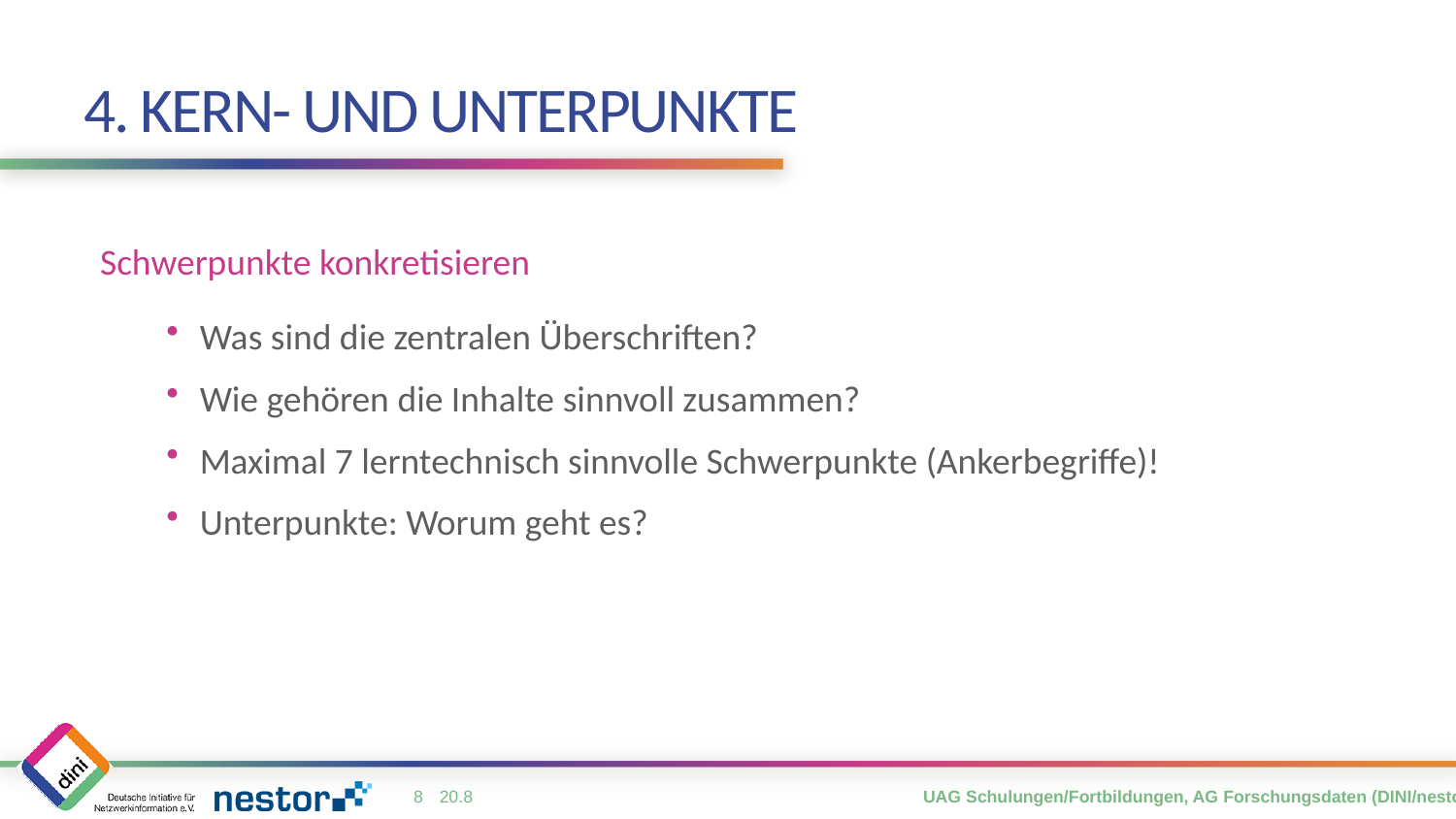

# 4. Kern- und Unterpunkte
Schwerpunkte konkretisieren
Was sind die zentralen Überschriften?
Wie gehören die Inhalte sinnvoll zusammen?
Maximal 7 lerntechnisch sinnvolle Schwerpunkte (Ankerbegriffe)!
Unterpunkte: Worum geht es?
8
20.8